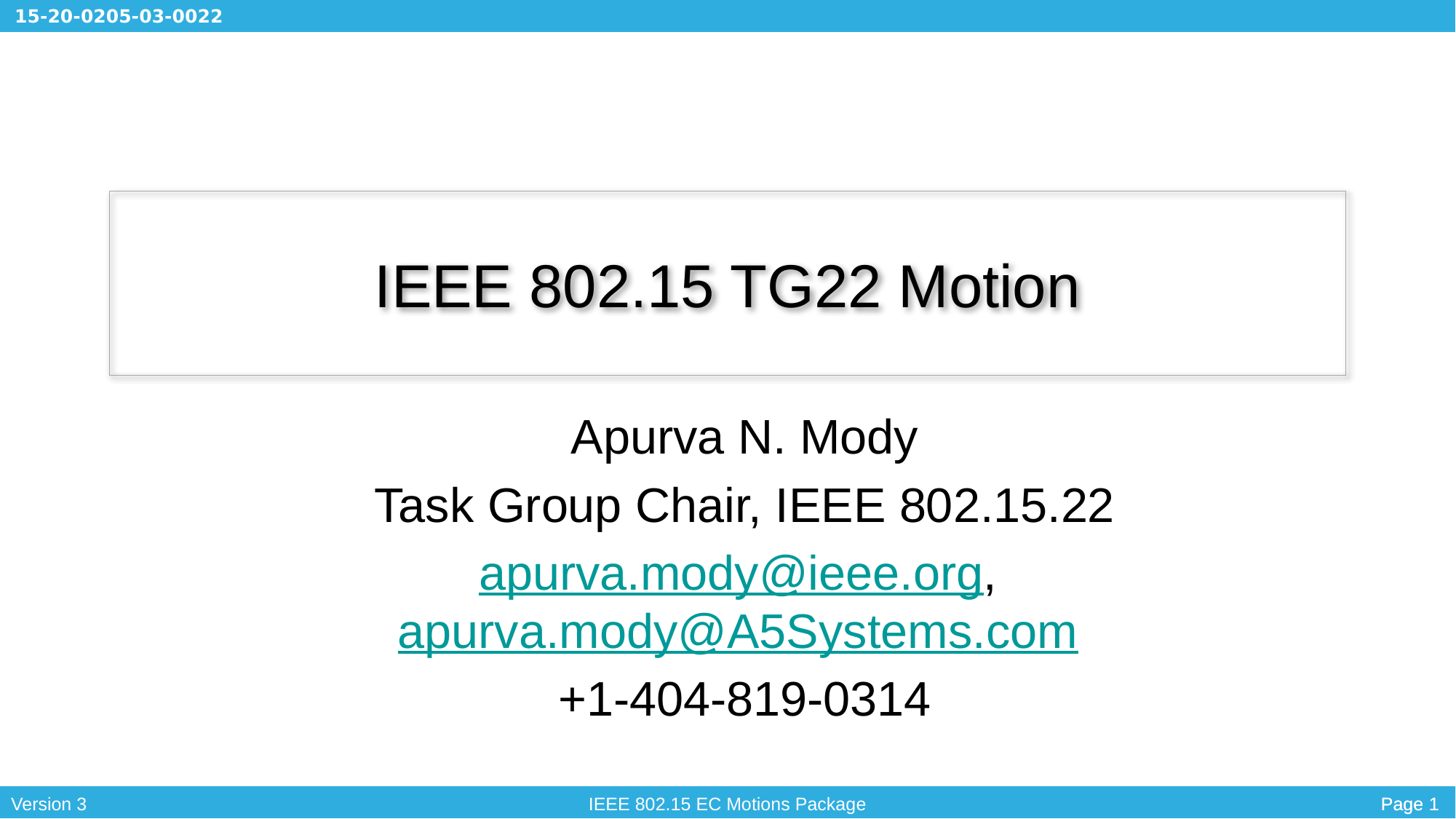

# IEEE 802.15 TG22 Motion
Apurva N. Mody
Task Group Chair, IEEE 802.15.22
apurva.mody@ieee.org, apurva.mody@A5Systems.com
+1-404-819-0314